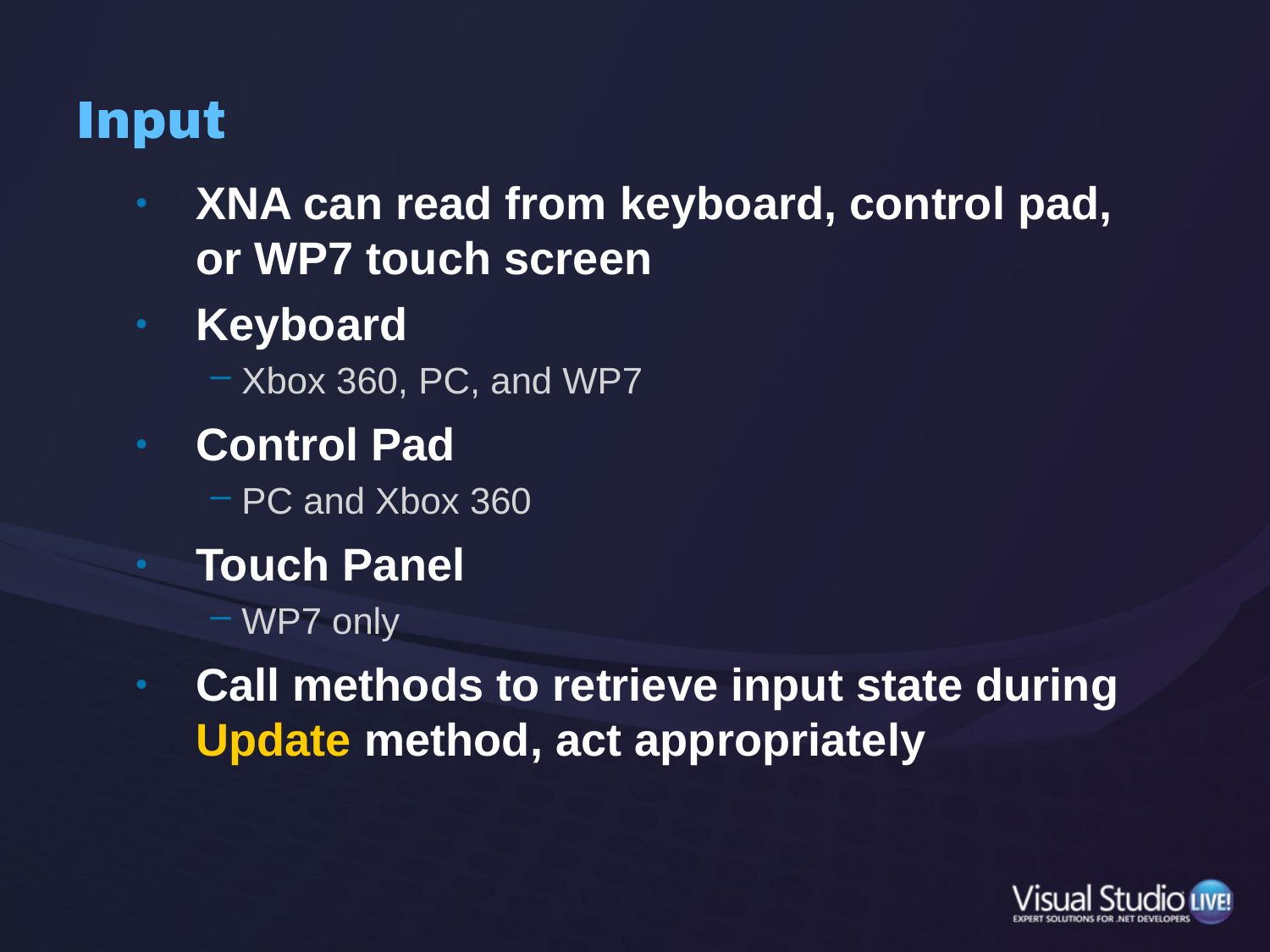

# Input
XNA can read from keyboard, control pad, or WP7 touch screen
Keyboard
Xbox 360, PC, and WP7
Control Pad
PC and Xbox 360
Touch Panel
WP7 only
Call methods to retrieve input state during Update method, act appropriately